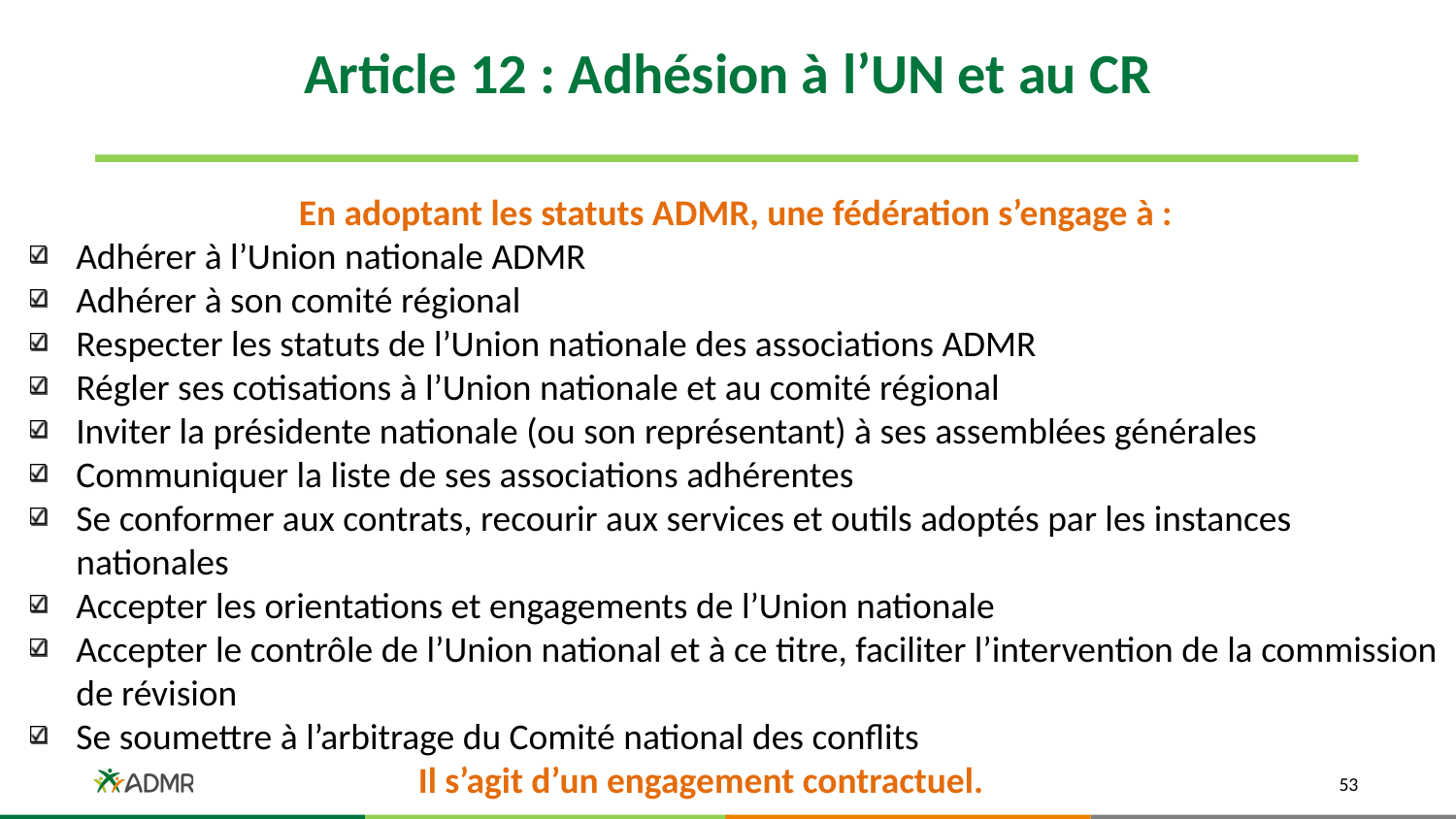

# Article 12 : Adhésion à l’UN et au CR
En adoptant les statuts ADMR, une fédération s’engage à :
Adhérer à l’Union nationale ADMR
Adhérer à son comité régional
Respecter les statuts de l’Union nationale des associations ADMR
Régler ses cotisations à l’Union nationale et au comité régional
Inviter la présidente nationale (ou son représentant) à ses assemblées générales
Communiquer la liste de ses associations adhérentes
Se conformer aux contrats, recourir aux services et outils adoptés par les instances nationales
Accepter les orientations et engagements de l’Union nationale
Accepter le contrôle de l’Union national et à ce titre, faciliter l’intervention de la commission de révision
Se soumettre à l’arbitrage du Comité national des conflits
                                               Il s’agit d’un engagement contractuel.